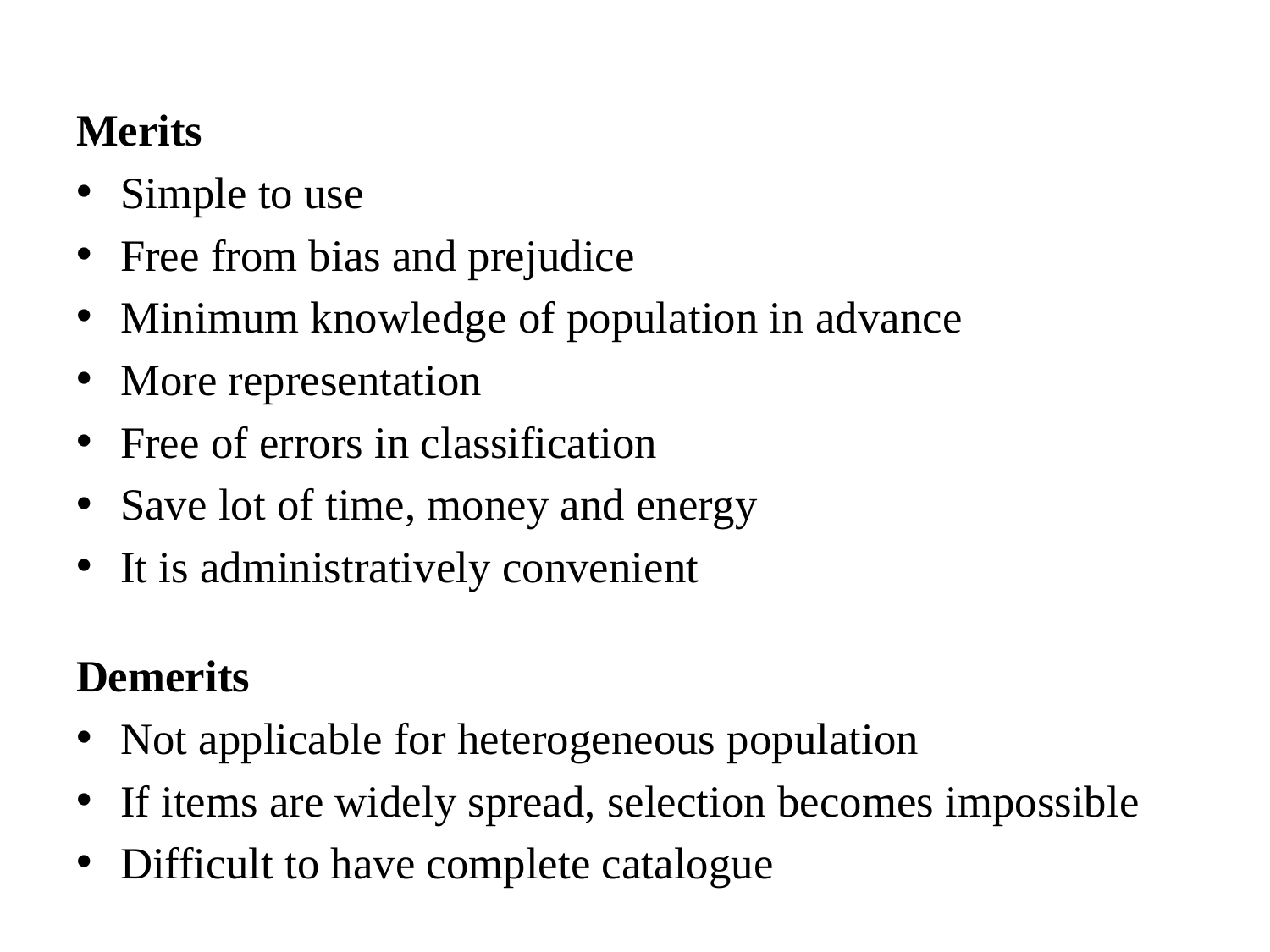

Merits
Simple to use
Free from bias and prejudice
Minimum knowledge of population in advance
More representation
Free of errors in classification
Save lot of time, money and energy
It is administratively convenient

Demerits
Not applicable for heterogeneous population
If items are widely spread, selection becomes impossible
Difficult to have complete catalogue